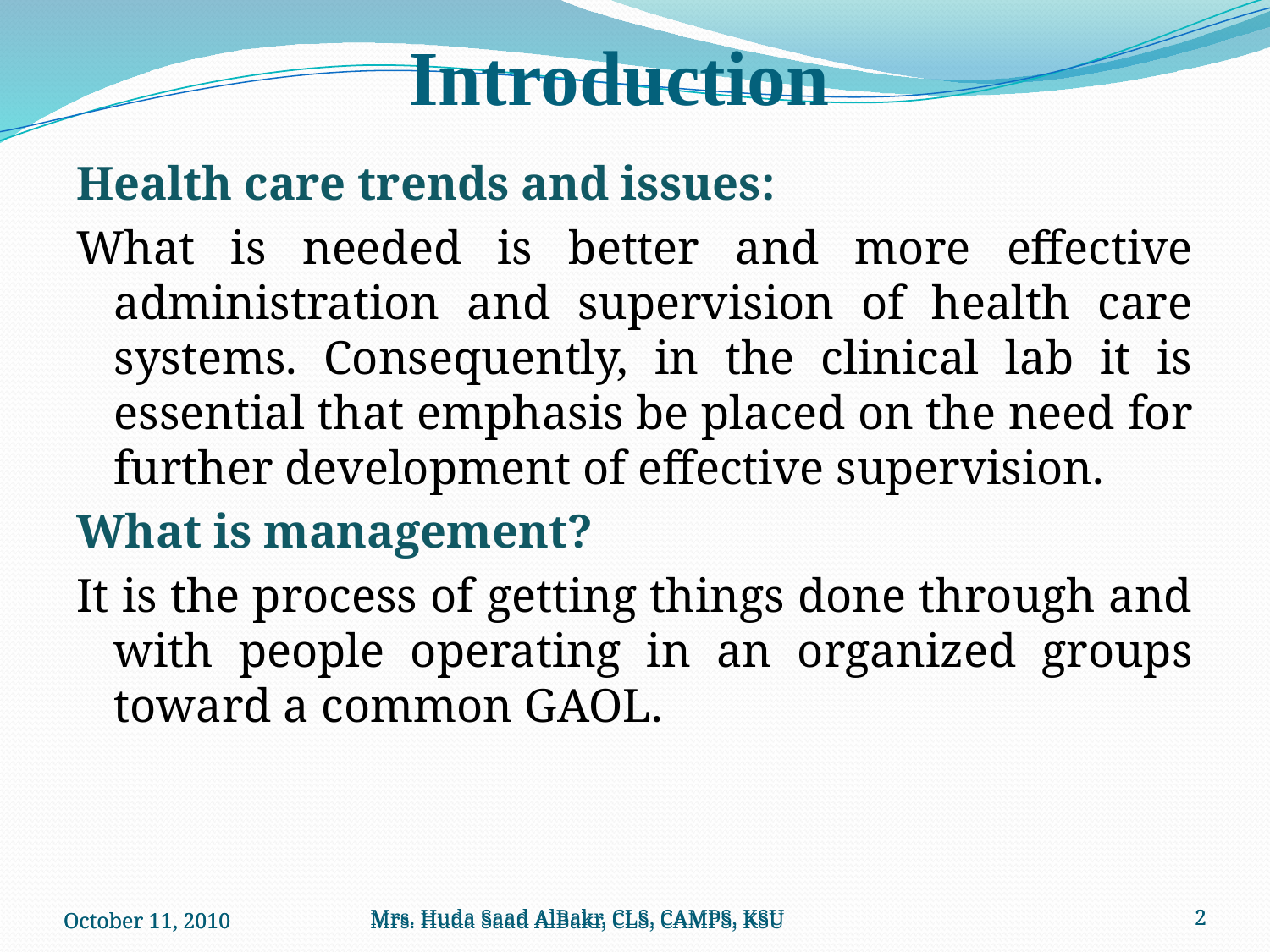

# Introduction
Health care trends and issues:
What is needed is better and more effective administration and supervision of health care systems. Consequently, in the clinical lab it is essential that emphasis be placed on the need for further development of effective supervision.
What is management?
It is the process of getting things done through and with people operating in an organized groups toward a common GAOL.
October 11, 2010
October 11, 2010
Mrs. Huda Saad AlBakr, CLS, CAMPS, KSU
Mrs. Huda Saad AlBakr, CLS, CAMPS, KSU
2
2